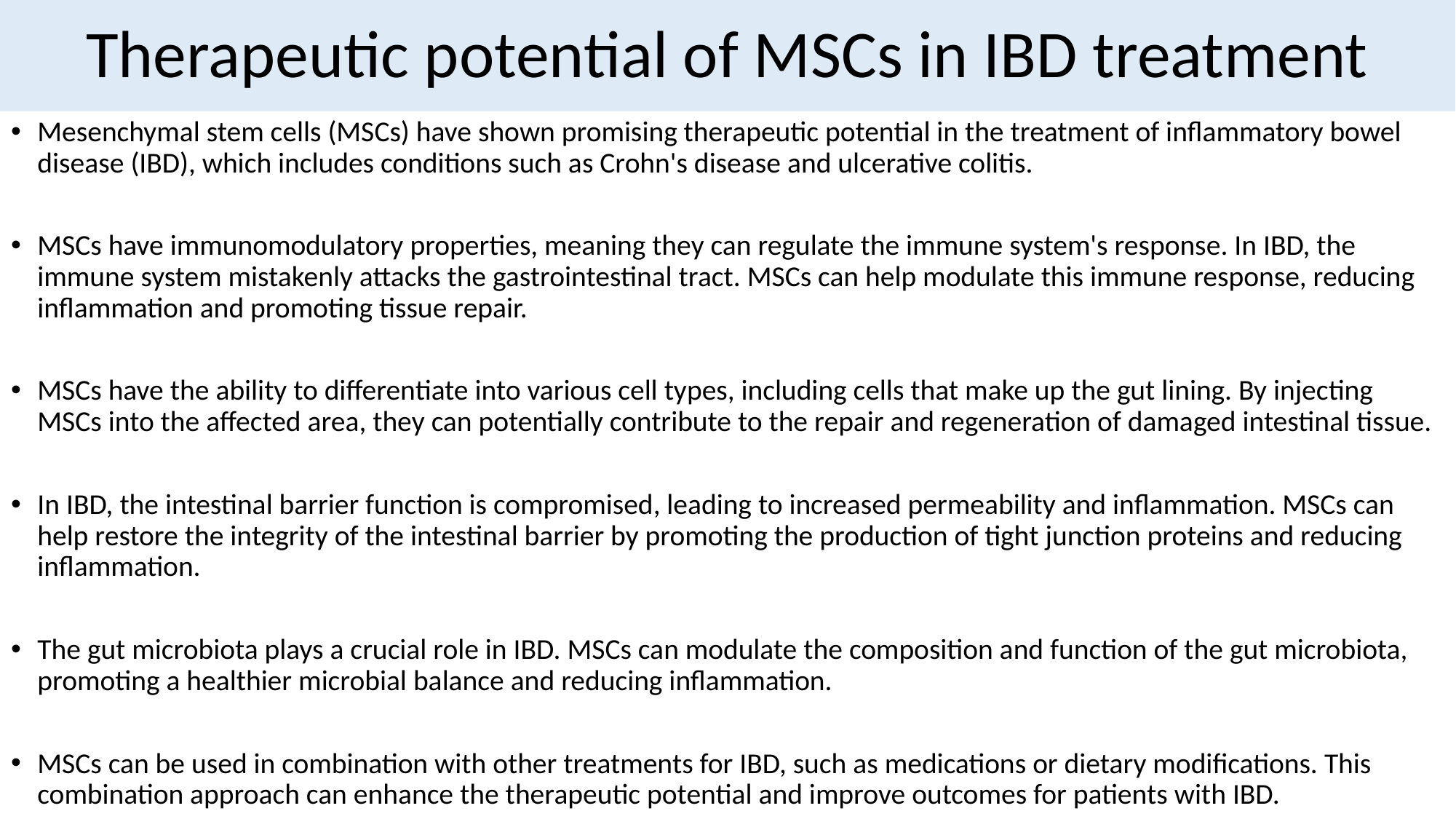

Therapeutic potential of MSCs in IBD treatment
Mesenchymal stem cells (MSCs) have shown promising therapeutic potential in the treatment of inflammatory bowel disease (IBD), which includes conditions such as Crohn's disease and ulcerative colitis.

MSCs have immunomodulatory properties, meaning they can regulate the immune system's response. In IBD, the immune system mistakenly attacks the gastrointestinal tract. MSCs can help modulate this immune response, reducing inflammation and promoting tissue repair.

MSCs have the ability to differentiate into various cell types, including cells that make up the gut lining. By injecting MSCs into the affected area, they can potentially contribute to the repair and regeneration of damaged intestinal tissue.

In IBD, the intestinal barrier function is compromised, leading to increased permeability and inflammation. MSCs can help restore the integrity of the intestinal barrier by promoting the production of tight junction proteins and reducing inflammation.

The gut microbiota plays a crucial role in IBD. MSCs can modulate the composition and function of the gut microbiota, promoting a healthier microbial balance and reducing inflammation.

MSCs can be used in combination with other treatments for IBD, such as medications or dietary modifications. This combination approach can enhance the therapeutic potential and improve outcomes for patients with IBD.